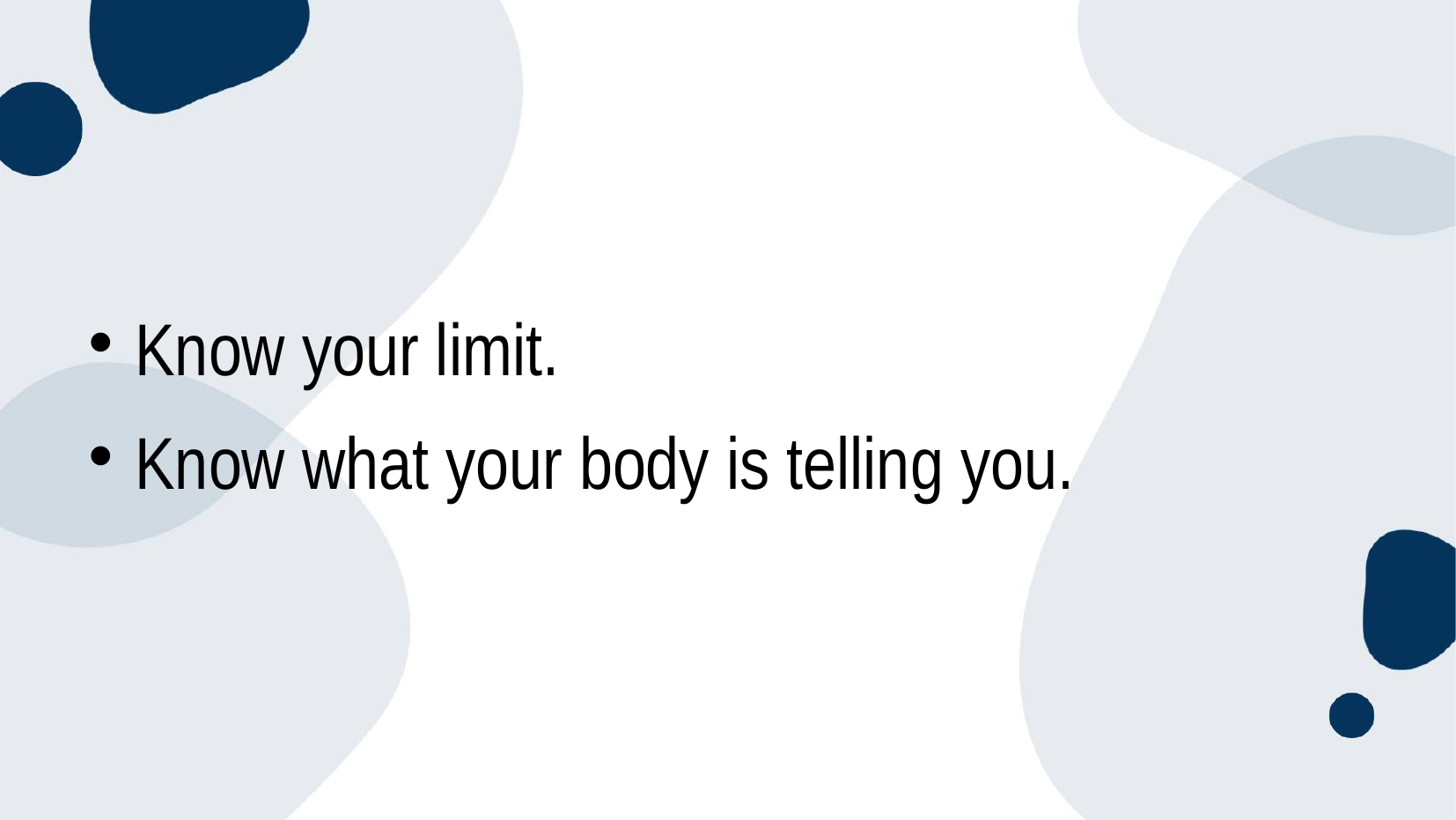

#
Know your limit.
Know what your body is telling you.